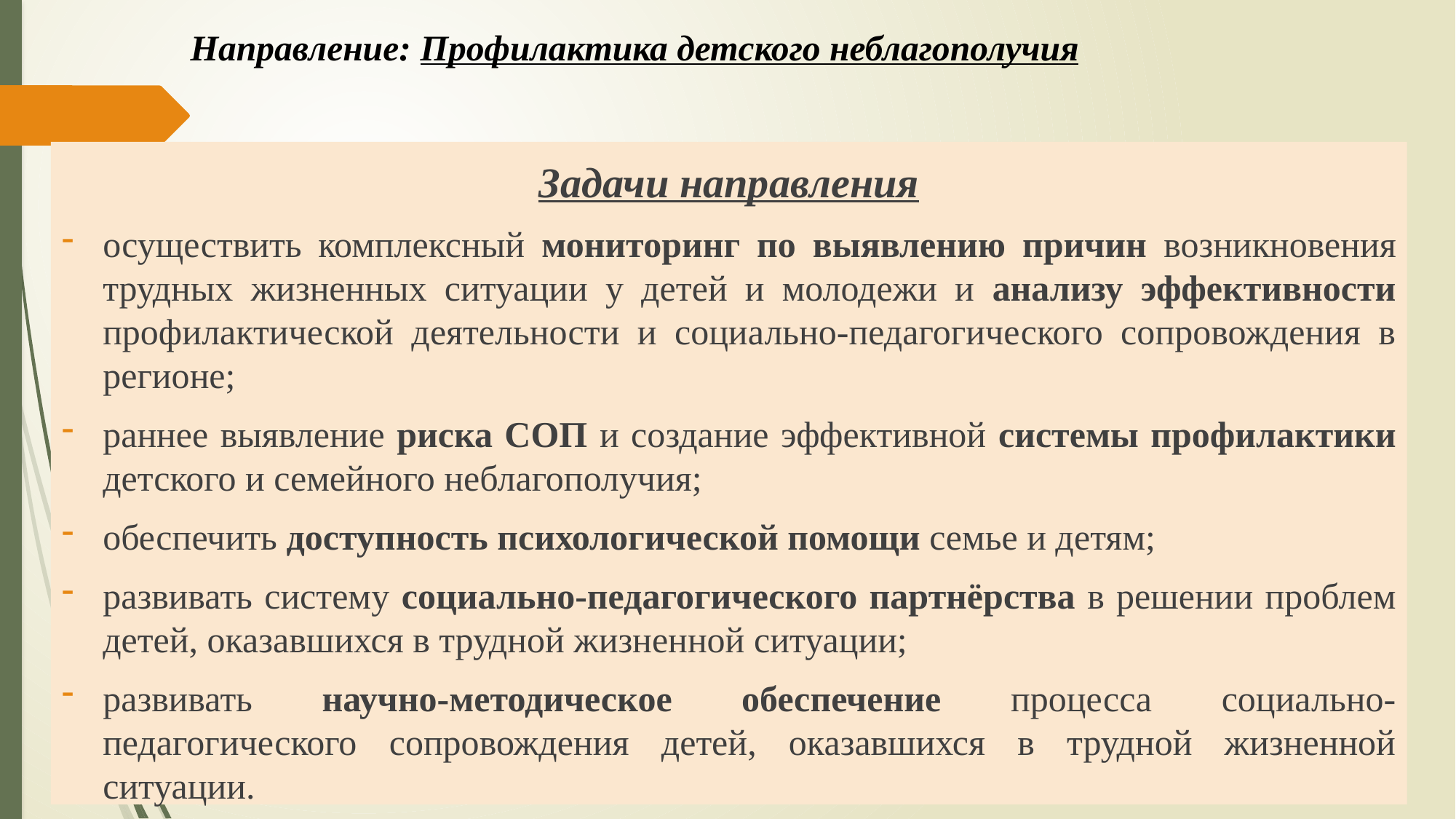

# Направление: Профилактика детского неблагополучия
Задачи направления
осуществить комплексный мониторинг по выявлению причин возникновения трудных жизненных ситуации у детей и молодежи и анализу эффективности профилактической деятельности и социально-педагогического сопровождения в регионе;
раннее выявление риска СОП и создание эффективной системы профилактики детского и семейного неблагополучия;
обеспечить доступность психологической помощи семье и детям;
развивать систему социально-педагогического партнёрства в решении проблем детей, оказавшихся в трудной жизненной ситуации;
развивать научно-методическое обеспечение процесса социально-педагогического сопровождения детей, оказавшихся в трудной жизненной ситуации.